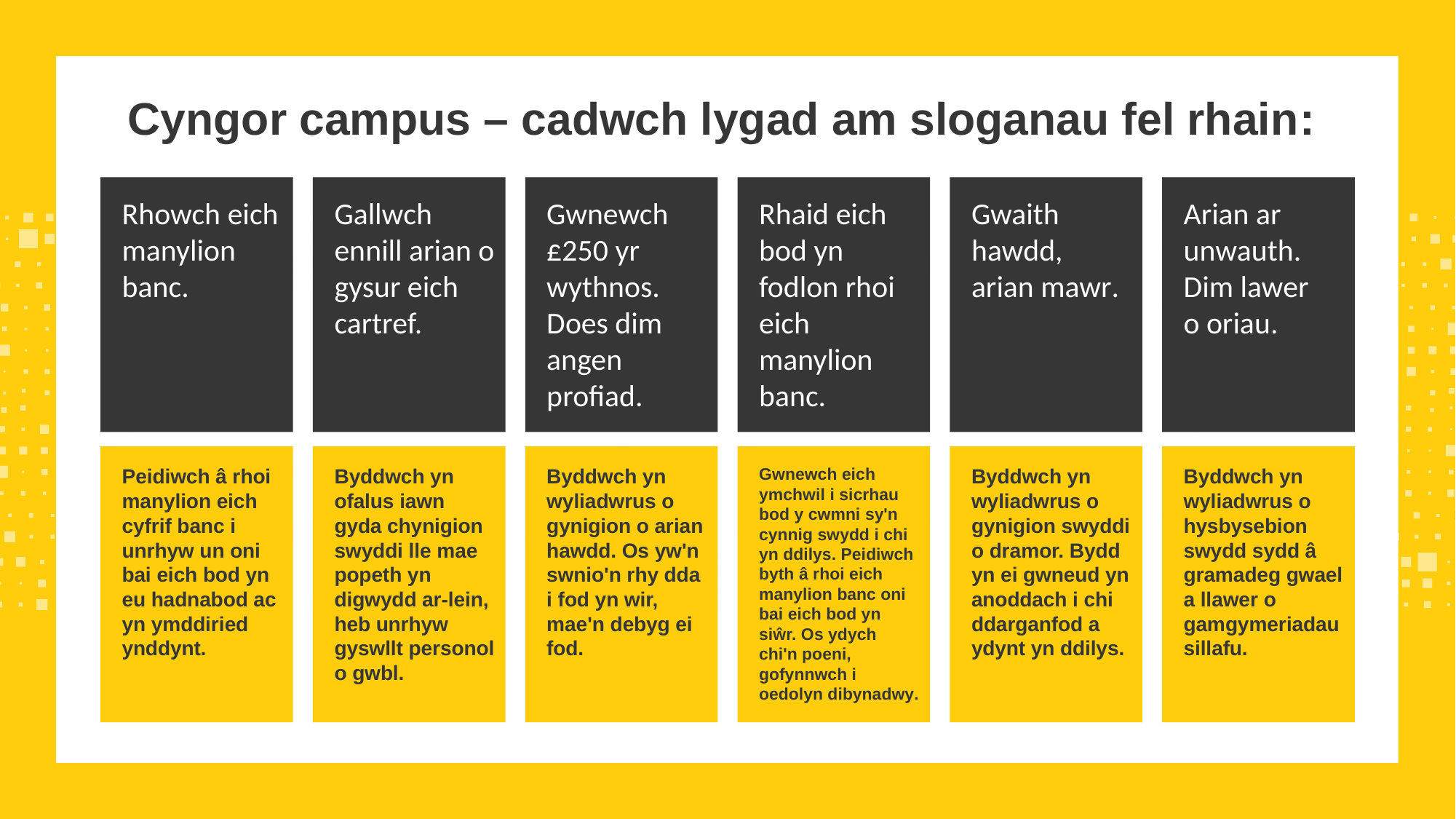

Cyngor campus – cadwch lygad am sloganau fel rhain:
Rhowch eich manylion banc.
Gallwch ennill arian o gysur eich cartref.
Gwnewch £250 yr wythnos. Does dim angen profiad.
Rhaid eich bod yn fodlon rhoi eich manylion banc.
Gwaith hawdd, arian mawr.
Arian ar unwauth. Dim lawer
o oriau.
Peidiwch â rhoi manylion eich cyfrif banc i unrhyw un oni bai eich bod yn eu hadnabod ac yn ymddiried ynddynt.
Byddwch yn ofalus iawn gyda chynigion swyddi lle mae popeth yn digwydd ar-lein, heb unrhyw gyswllt personol o gwbl.
Byddwch yn wyliadwrus o gynigion o arian hawdd. Os yw'n swnio'n rhy dda i fod yn wir, mae'n debyg ei fod.
Gwnewch eich ymchwil i sicrhau bod y cwmni sy'n cynnig swydd i chi yn ddilys. Peidiwch byth â rhoi eich manylion banc oni bai eich bod yn siŵr. Os ydych chi'n poeni, gofynnwch i oedolyn dibynadwy.
Byddwch yn wyliadwrus o gynigion swyddi o dramor. Bydd yn ei gwneud yn anoddach i chi ddarganfod a ydynt yn ddilys.
Byddwch yn wyliadwrus o hysbysebion swydd sydd â gramadeg gwael a llawer o gamgymeriadau sillafu.